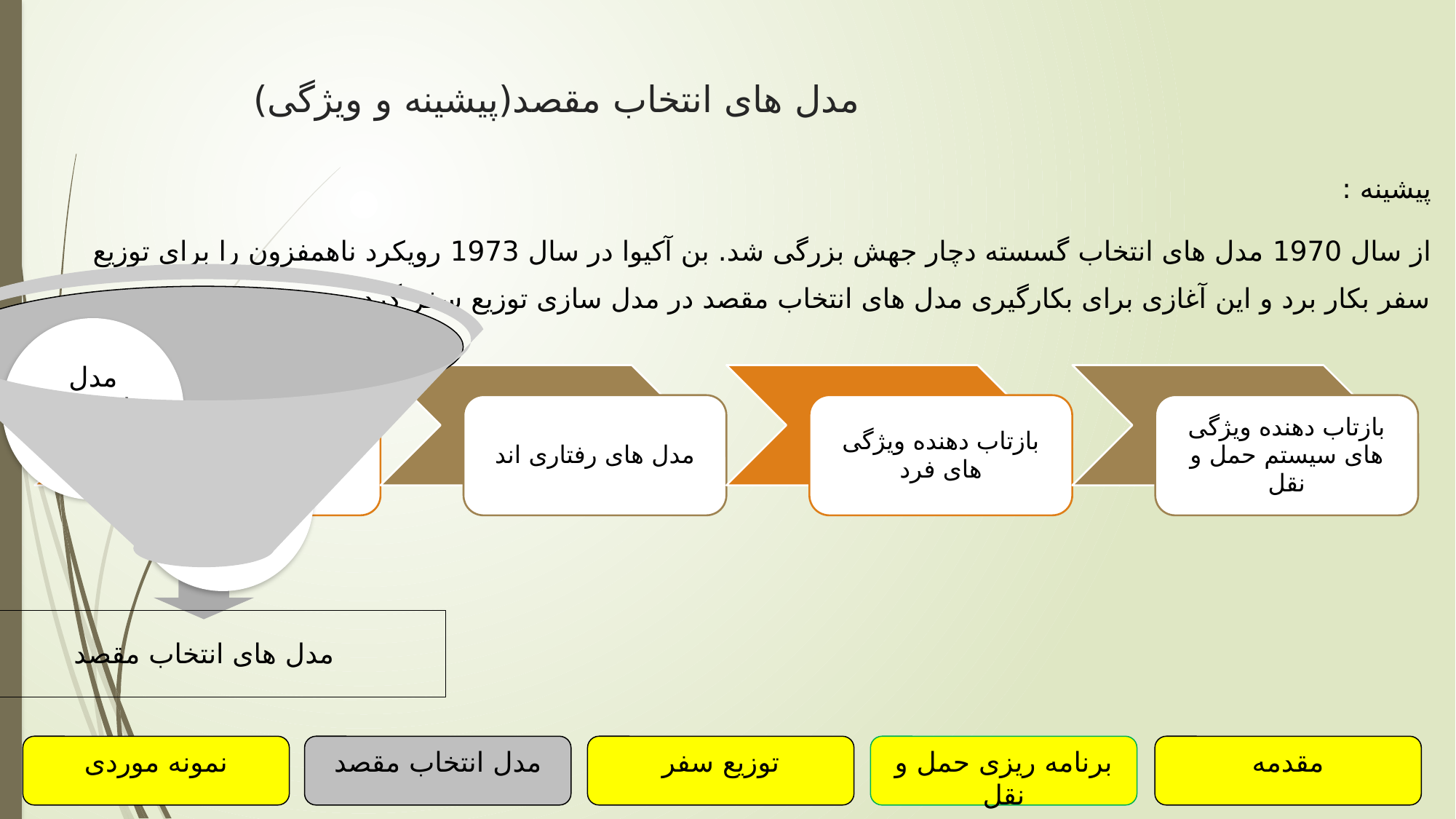

مدل های انتخاب مقصد(پیشینه و ویژگی)
پیشینه :
از سال 1970 مدل های انتخاب گسسته دچار جهش بزرگی شد. بن آکیوا در سال 1973 رویکرد ناهمفزون را برای توزیع سفر بکار برد و این آغازی برای بکارگیری مدل های انتخاب مقصد در مدل سازی توزیع سفر گردید.

مدل انتخاب گسسته
مدل های انتخاب مقصد
مدل های انتخاب مقصد
مدل های رفتاری اند
بازتاب دهنده ویژگی های فرد
بازتاب دهنده ویژگی های سیستم حمل و نقل
نمونه موردی
مدل انتخاب مقصد
توزیع سفر
برنامه ریزی حمل و نقل
مقدمه